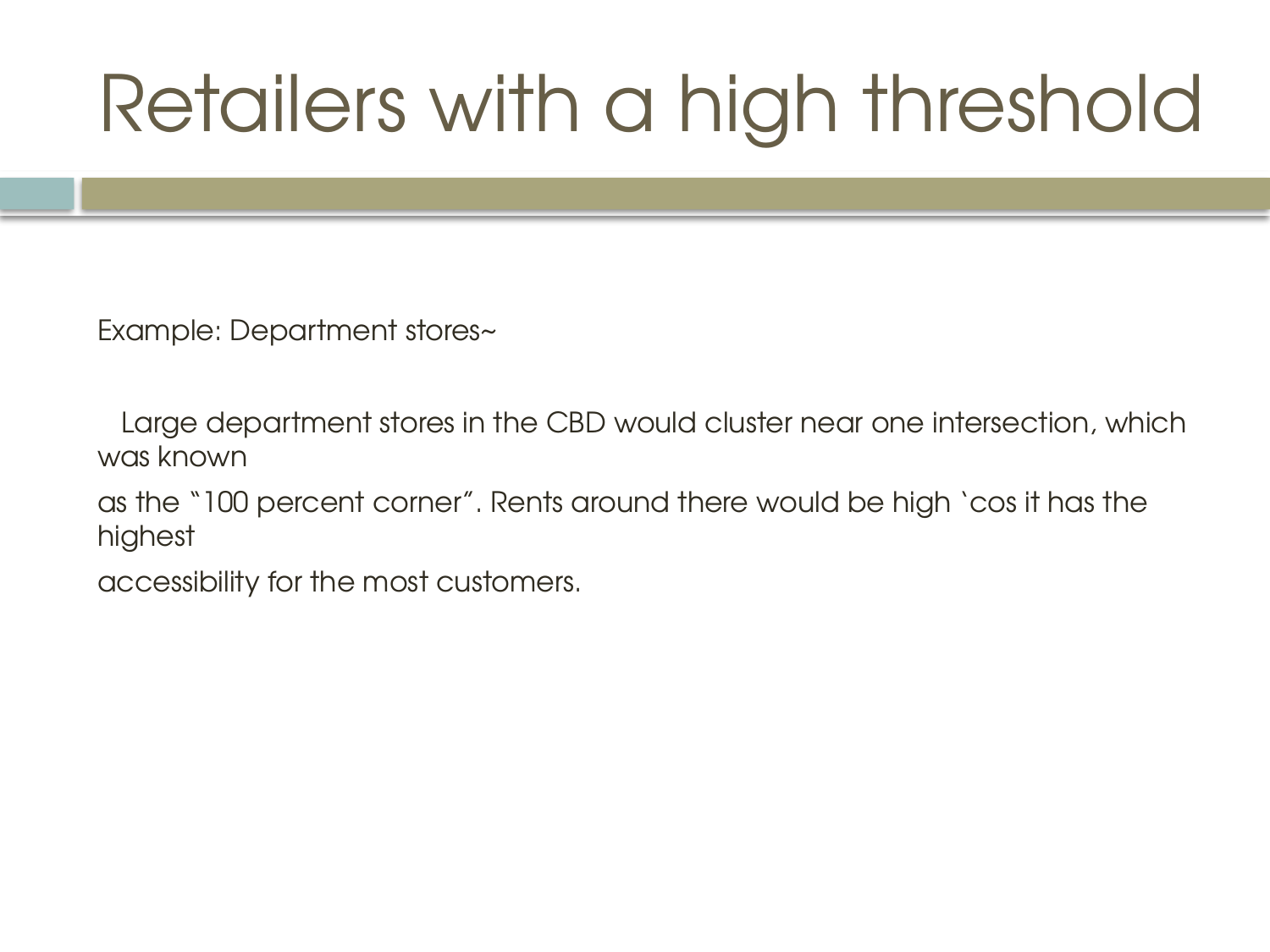

# Retailers with a high threshold

Example: Department stores~

   Large department stores in the CBD would cluster near one intersection, which was known
as the “100 percent corner”. Rents around there would be high ‘cos it has the highest
accessibility for the most customers.